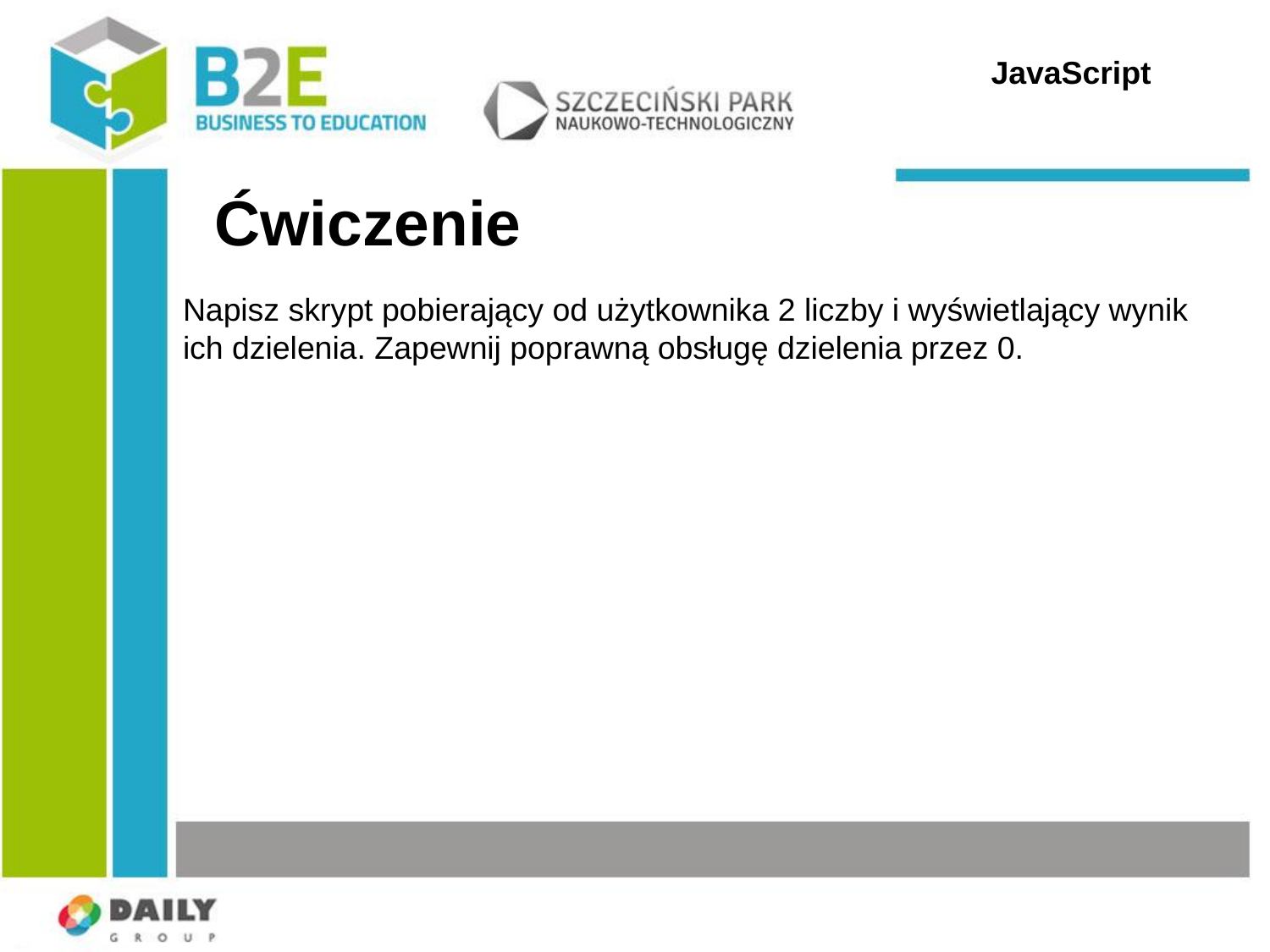

JavaScript
Ćwiczenie
Napisz skrypt pobierający od użytkownika 2 liczby i wyświetlający wynik ich dzielenia. Zapewnij poprawną obsługę dzielenia przez 0.